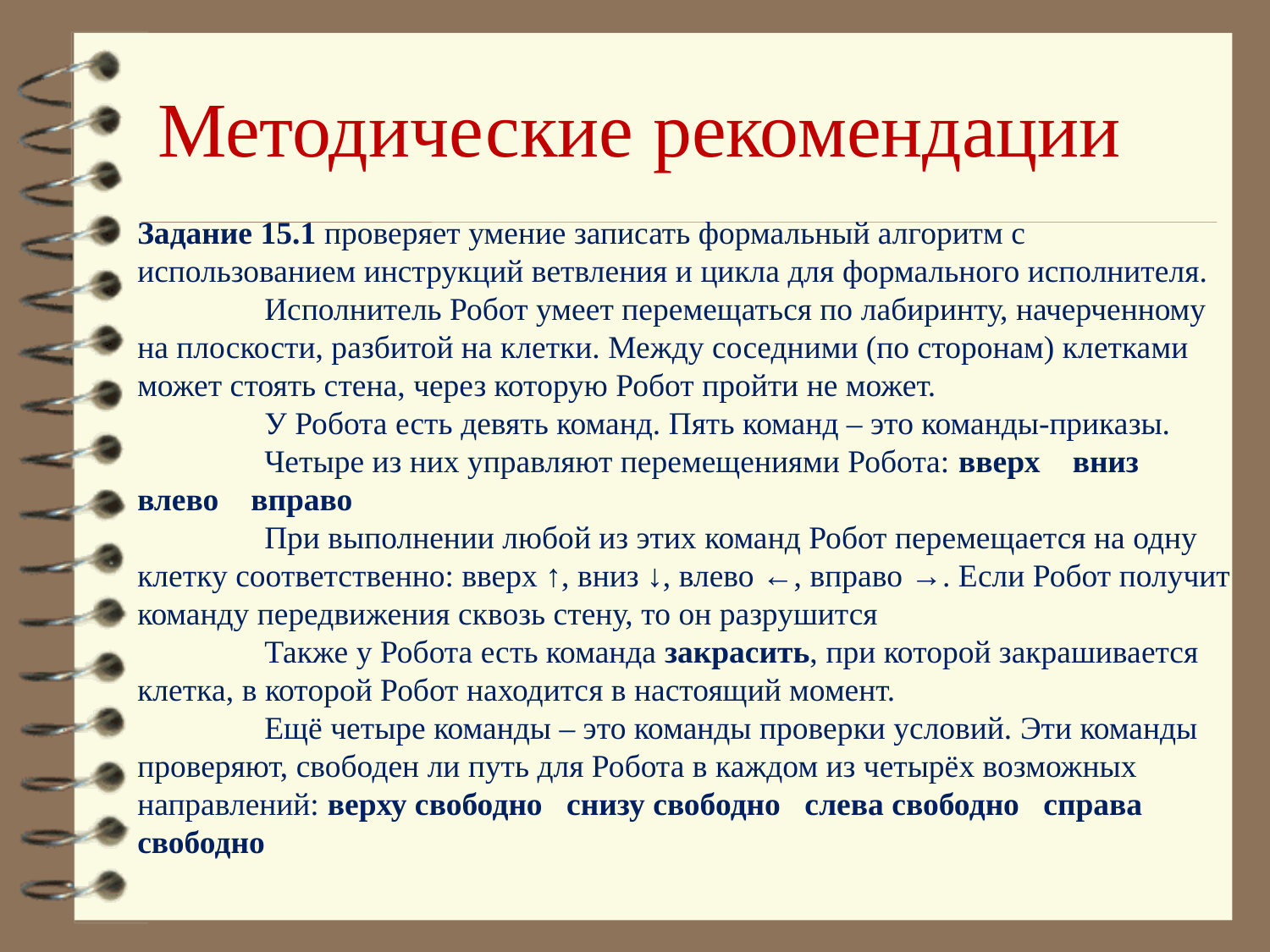

Методические рекомендации
Задание 15.1 проверяет умение записать формальный алгоритм с использованием инструкций ветвления и цикла для формального исполнителя.
	Исполнитель Робот умеет перемещаться по лабиринту, начерченному на плоскости, разбитой на клетки. Между соседними (по сторонам) клетками может стоять стена, через которую Робот пройти не может.
	У Робота есть девять команд. Пять команд – это команды-приказы.
	Четыре из них управляют перемещениями Робота: вверх    вниз    влево    вправо
	При выполнении любой из этих команд Робот перемещается на одну клетку соответственно: вверх ↑, вниз ↓, влево ←, вправо →. Если Робот получит команду передвижения сквозь стену, то он разрушится
	Также у Робота есть команда закрасить, при которой закрашивается клетка, в которой Робот находится в настоящий момент.
	Ещё четыре команды – это команды проверки условий. Эти команды проверяют, свободен ли путь для Робота в каждом из четырёх возможных направлений: верху свободно   снизу свободно   слева свободно   справа свободно